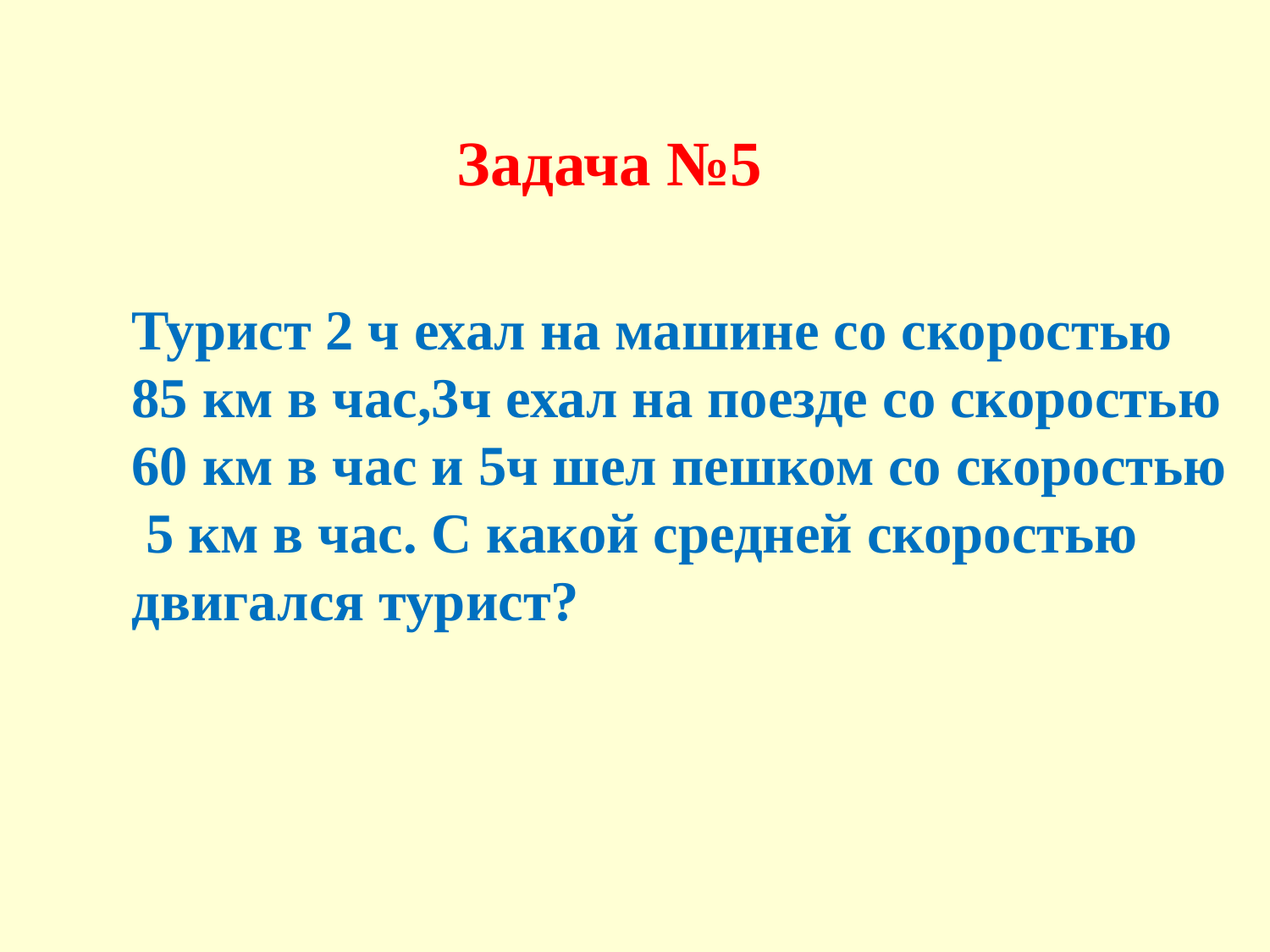

Задача №5
Турист 2 ч ехал на машине со скоростью 85 км в час,3ч ехал на поезде со скоростью 60 км в час и 5ч шел пешком со скоростью
 5 км в час. С какой средней скоростью двигался турист?